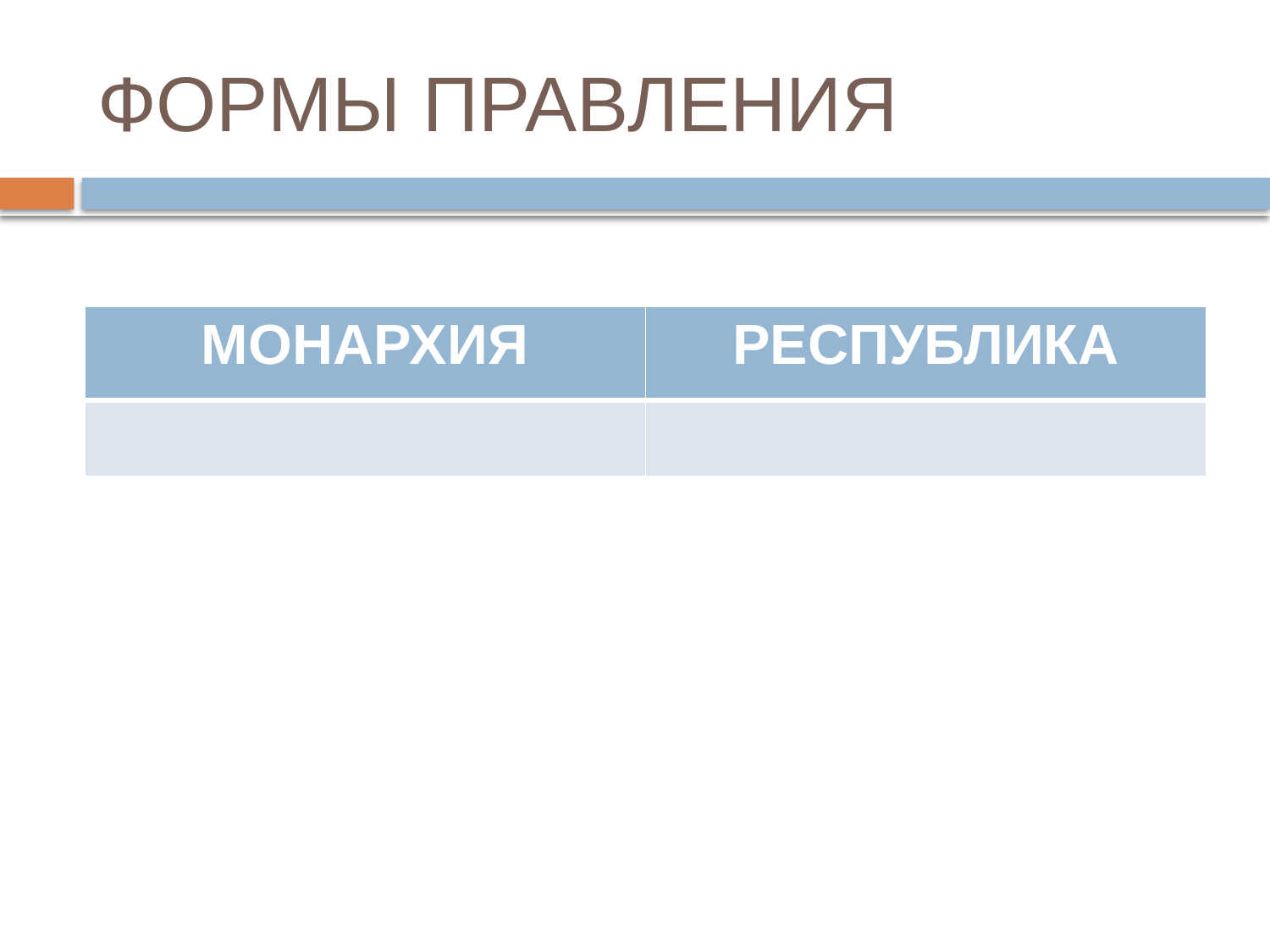

# ФОРМЫ ПРАВЛЕНИЯ
| МОНАРХИЯ | РЕСПУБЛИКА |
| --- | --- |
|  |  |